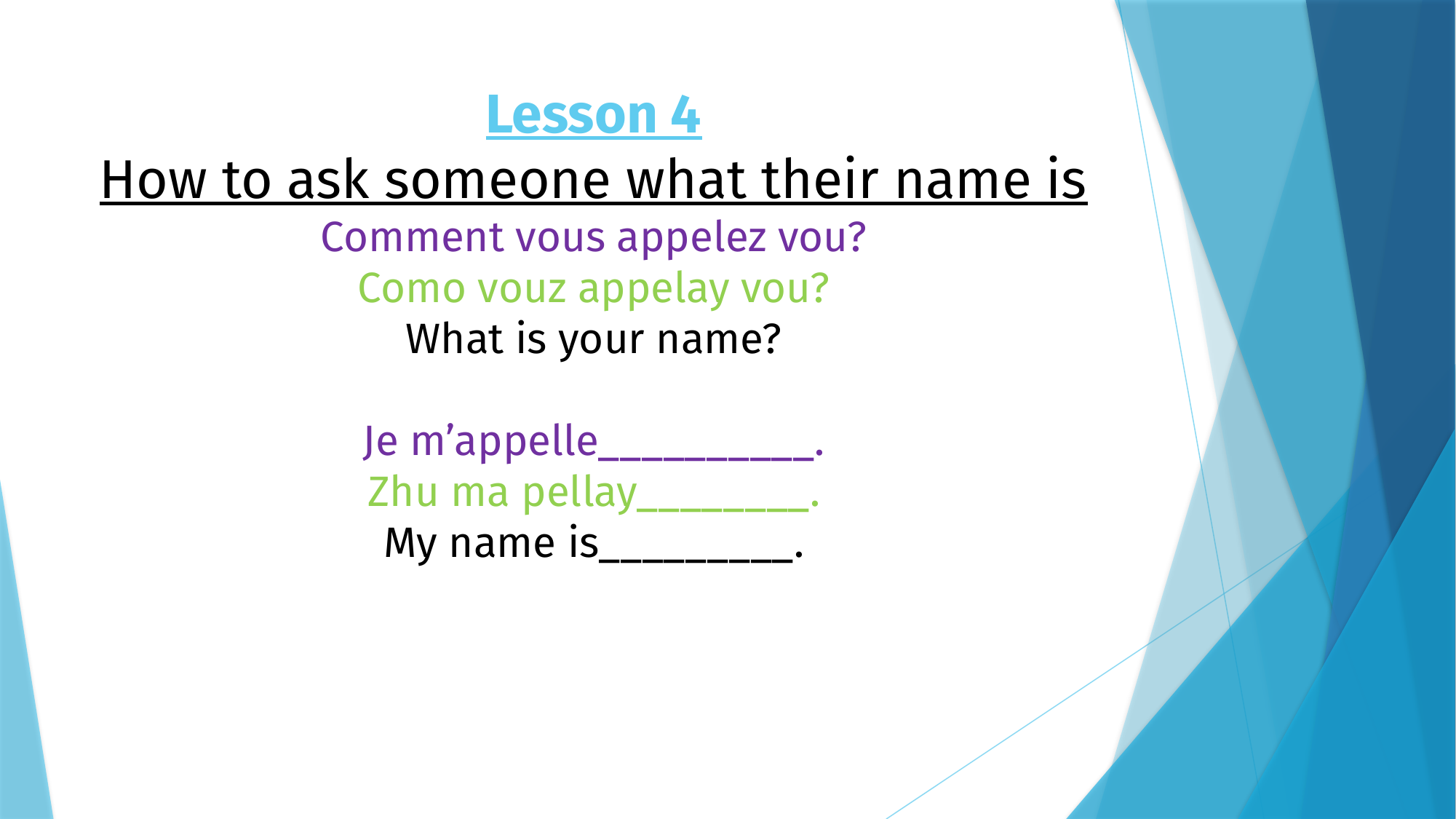

# Lesson 4 How to ask someone what their name is Comment vous appelez vou? Como vouz appelay vou? What is your name? Je m’appelle__________. Zhu ma pellay________. My name is_________.